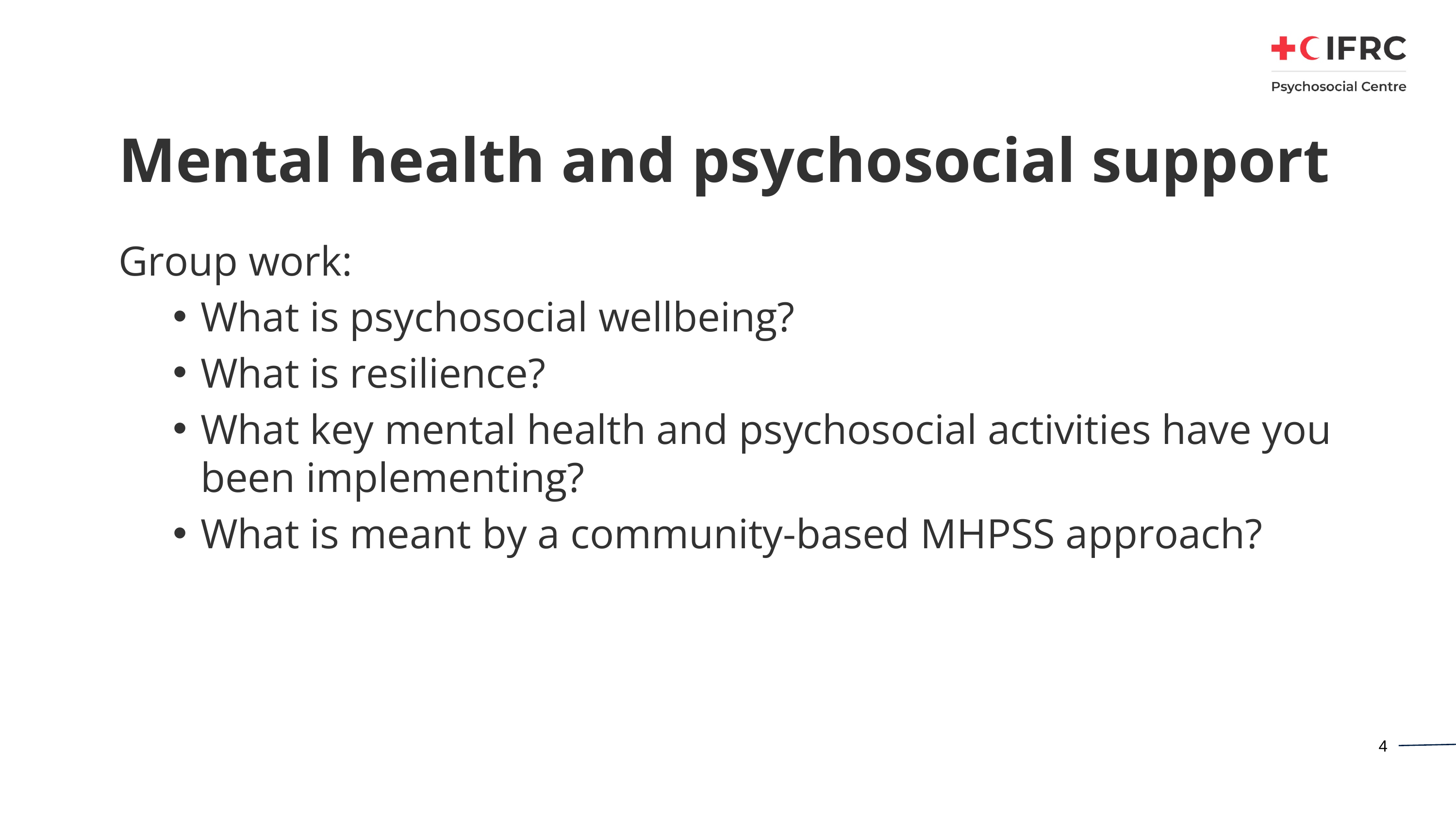

# Mental health and psychosocial support
Group work:
What is psychosocial wellbeing?
What is resilience?
What key mental health and psychosocial activities have you been implementing?
What is meant by a community-based MHPSS approach?